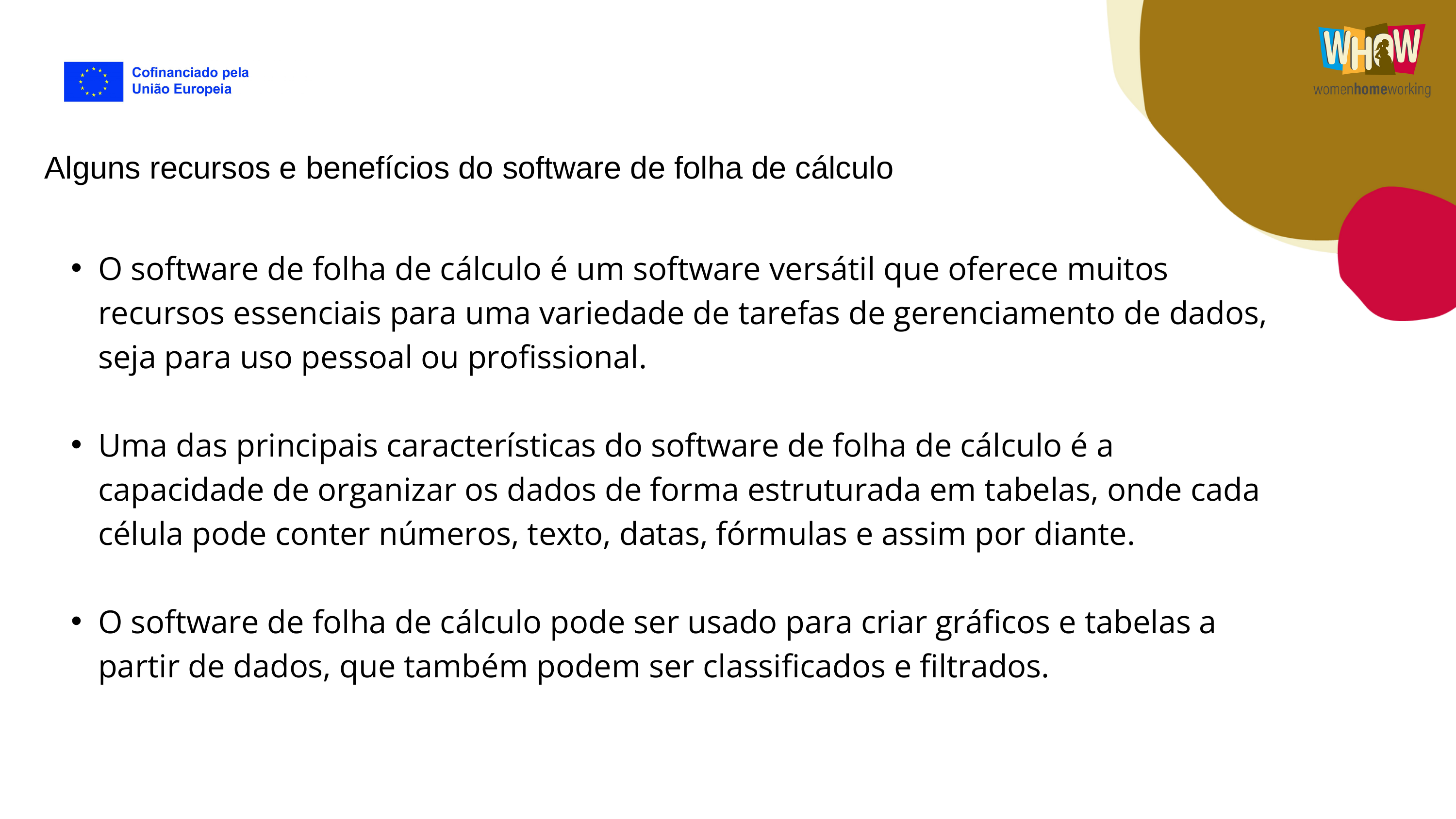

Alguns recursos e benefícios do software de folha de cálculo
O software de folha de cálculo é um software versátil que oferece muitos recursos essenciais para uma variedade de tarefas de gerenciamento de dados, seja para uso pessoal ou profissional.

Uma das principais características do software de folha de cálculo é a capacidade de organizar os dados de forma estruturada em tabelas, onde cada célula pode conter números, texto, datas, fórmulas e assim por diante.

O software de folha de cálculo pode ser usado para criar gráficos e tabelas a partir de dados, que também podem ser classificados e filtrados.